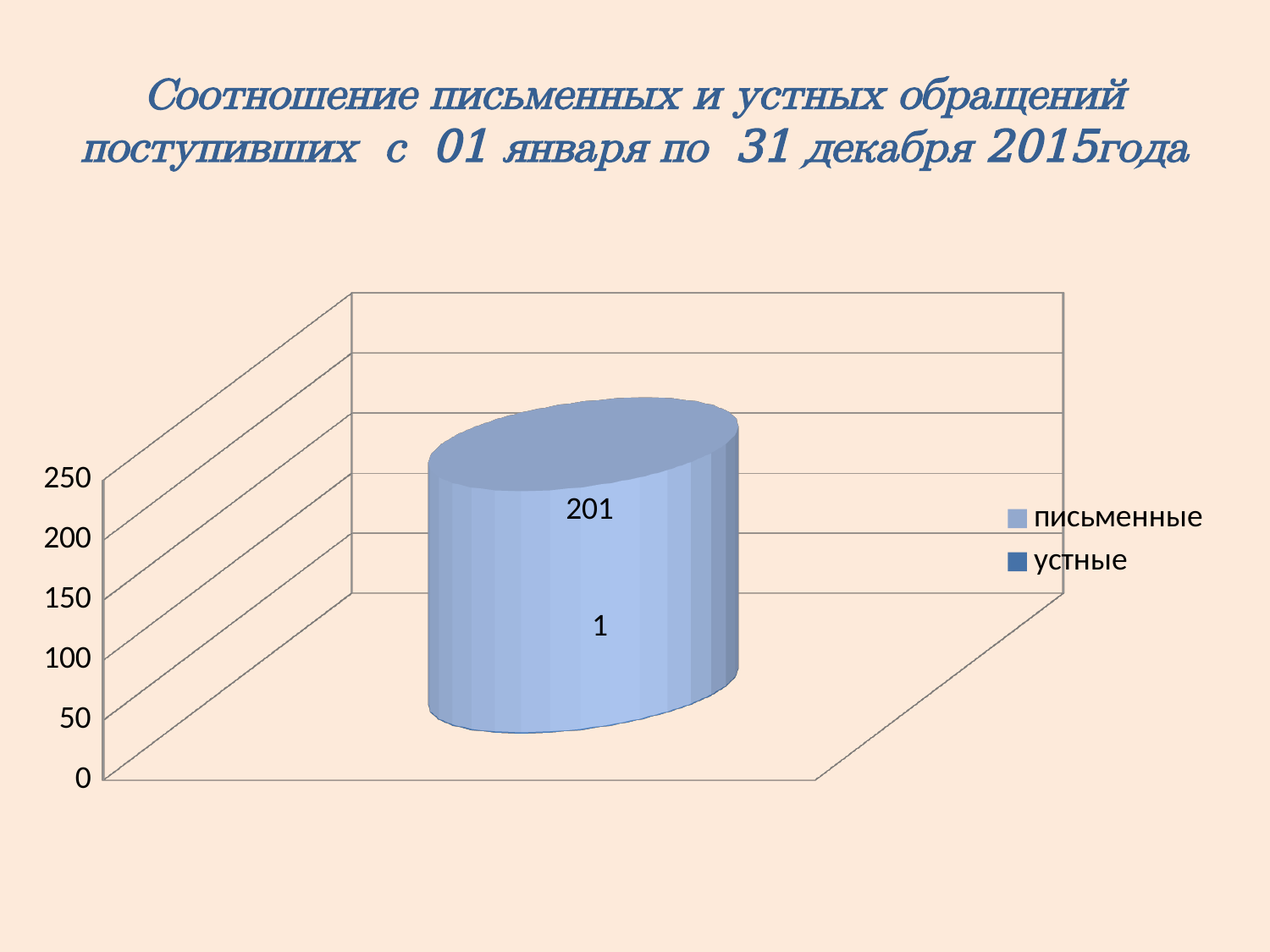

# Соотношение письменных и устных обращений поступивших  с  01 января по  31 декабря 2015года

[unsupported chart]